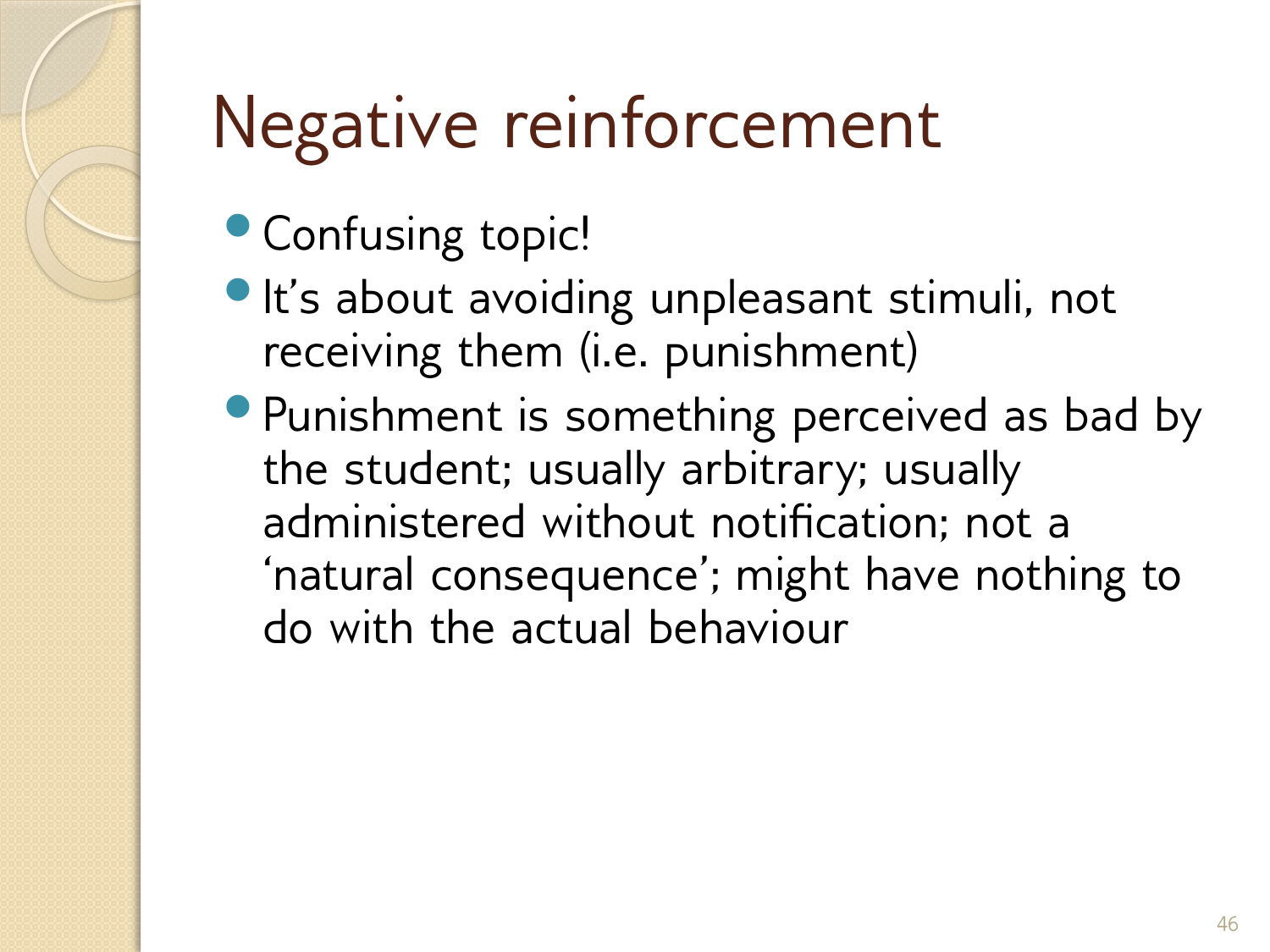

# Negative reinforcement
Confusing topic!
It’s about avoiding unpleasant stimuli, not receiving them (i.e. punishment)
Punishment is something perceived as bad by the student; usually arbitrary; usually administered without notification; not a ‘natural consequence’; might have nothing to do with the actual behaviour
46